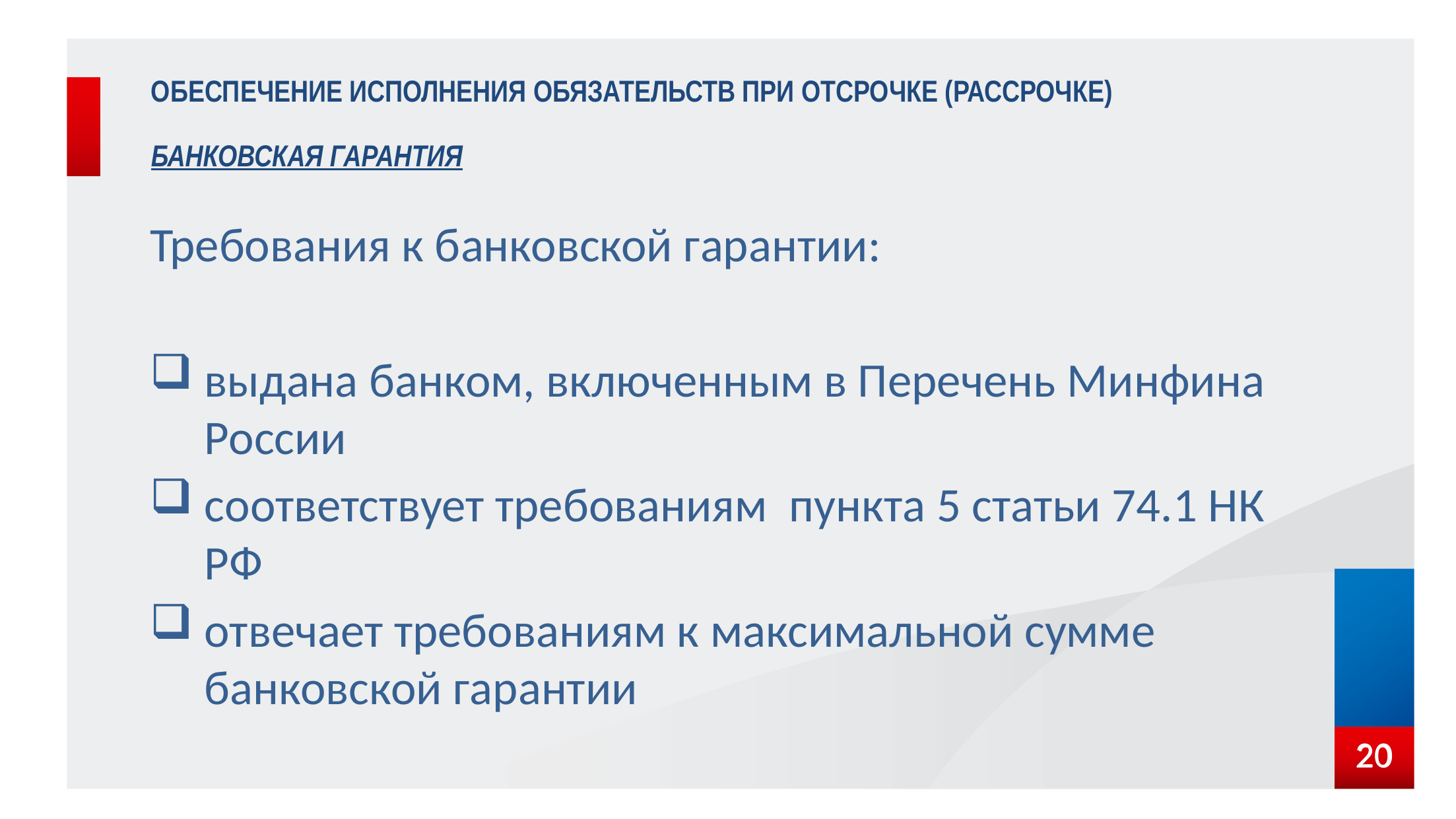

Обеспечение исполнения обязательств при отсрочке (рассрочке)
Банковская гарантия
Требования к банковской гарантии:

выдана банком, включенным в Перечень Минфина России
соответствует требованиям  пункта 5 статьи 74.1 НК РФ
отвечает требованиям к максимальной сумме банковской гарантии
20
20